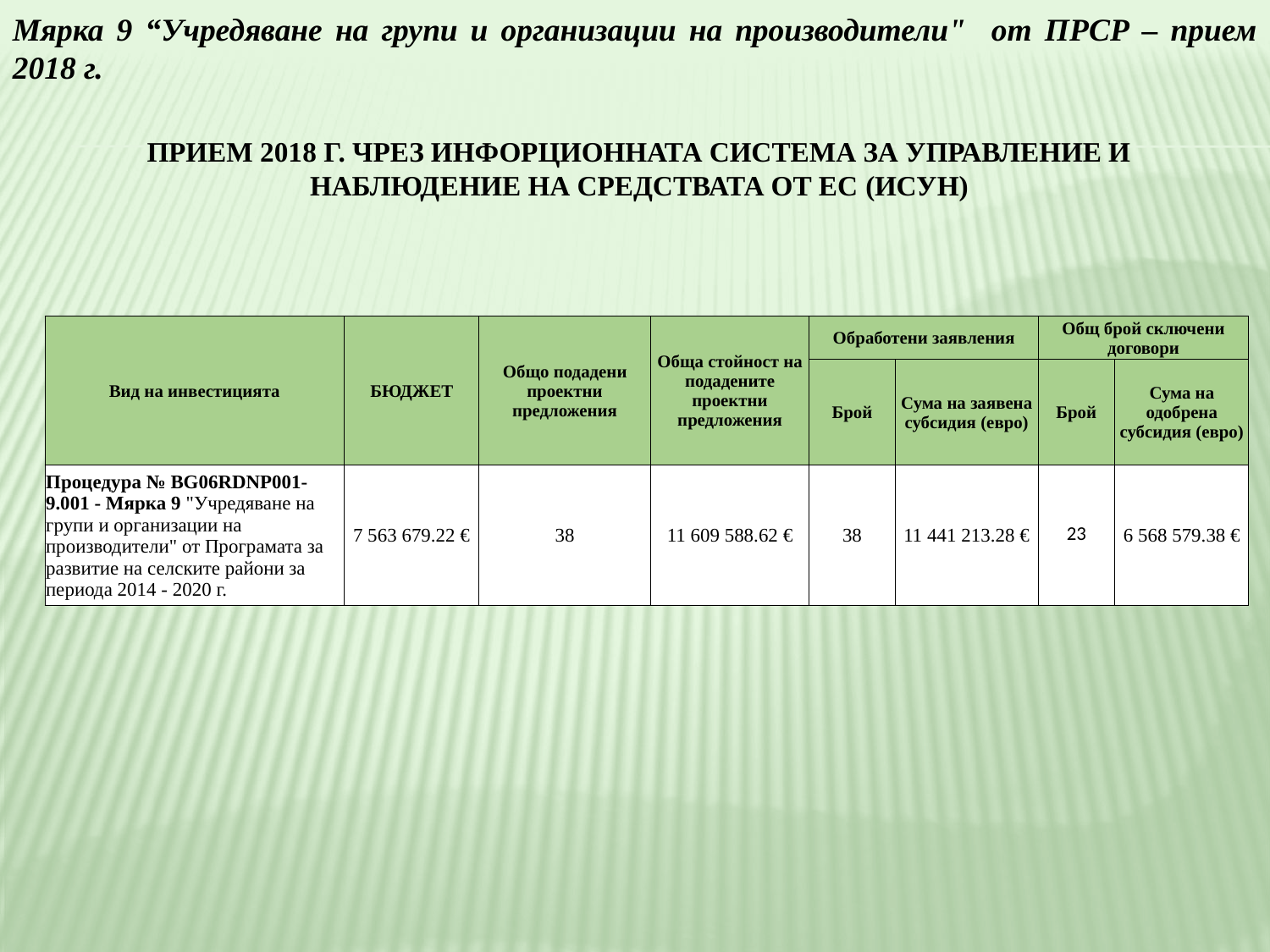

Мярка 9 “Учредяване на групи и организации на производители"  от ПРСР – прием 2018 г.
ПРИЕМ 2018 Г. ЧРЕЗ ИНФОРЦИОННАТА СИСТЕМА ЗА УПРАВЛЕНИЕ И НАБЛЮДЕНИЕ НА СРЕДСТВАТА ОТ ЕС (ИСУН)
| Вид на инвестицията | БЮДЖЕТ | Общо подадени проектни предложения | Обща стойност на подадените проектни предложения | Обработени заявления |  | Общ брой сключени договори |  |
| --- | --- | --- | --- | --- | --- | --- | --- |
|  |  |  |  | Брой | Сума на заявена субсидия (евро) | Брой | Сума на одобрена субсидия (евро) |
| Процедура № BG06RDNP001-9.001 - Мярка 9 "Учредяване на групи и организации на производители" от Програмата за развитие на селските райони за периода 2014 - 2020 г. | 7 563 679.22 € | 38 | 11 609 588.62 € | 38 | 11 441 213.28 € | 23 | 6 568 579.38 € |